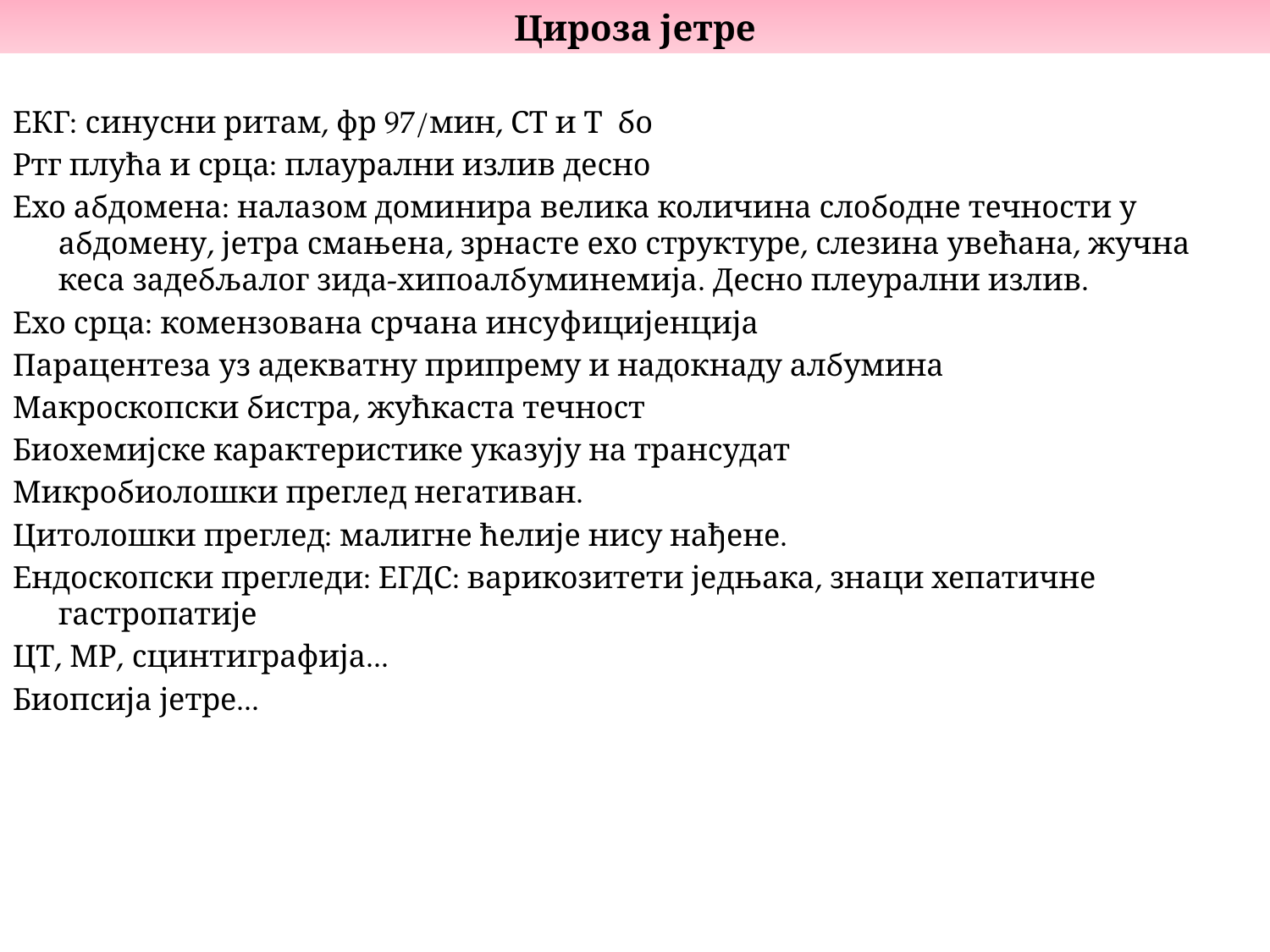

Цироза јетре
ЕКГ: синусни ритам, фр 97/мин, СТ и Т  бо
Ртг плућа и срца: плаурални излив десно
Ехо абдомена: налазом доминира велика количина слободне течности у абдомену, јетра смањена, зрнасте ехо структуре, слезина увећана, жучна кеса задебљалог зида-хипоалбуминемија. Десно плеурални излив.
Ехо срца: комензована срчана инсуфицијенција
Парацентеза уз адекватну припрему и надокнаду албумина
Макроскопски бистра, жућкаста течност
Биохемијске карактеристике указују на трансудат
Микробиолошки преглед негативан.
Цитолошки преглед: малигне ћелије нису нађене.
Ендоскопски прегледи: ЕГДС: варикозитети једњака, знаци хепатичне гастропатије
ЦТ, МР, сцинтиграфија...
Биопсија јетре...